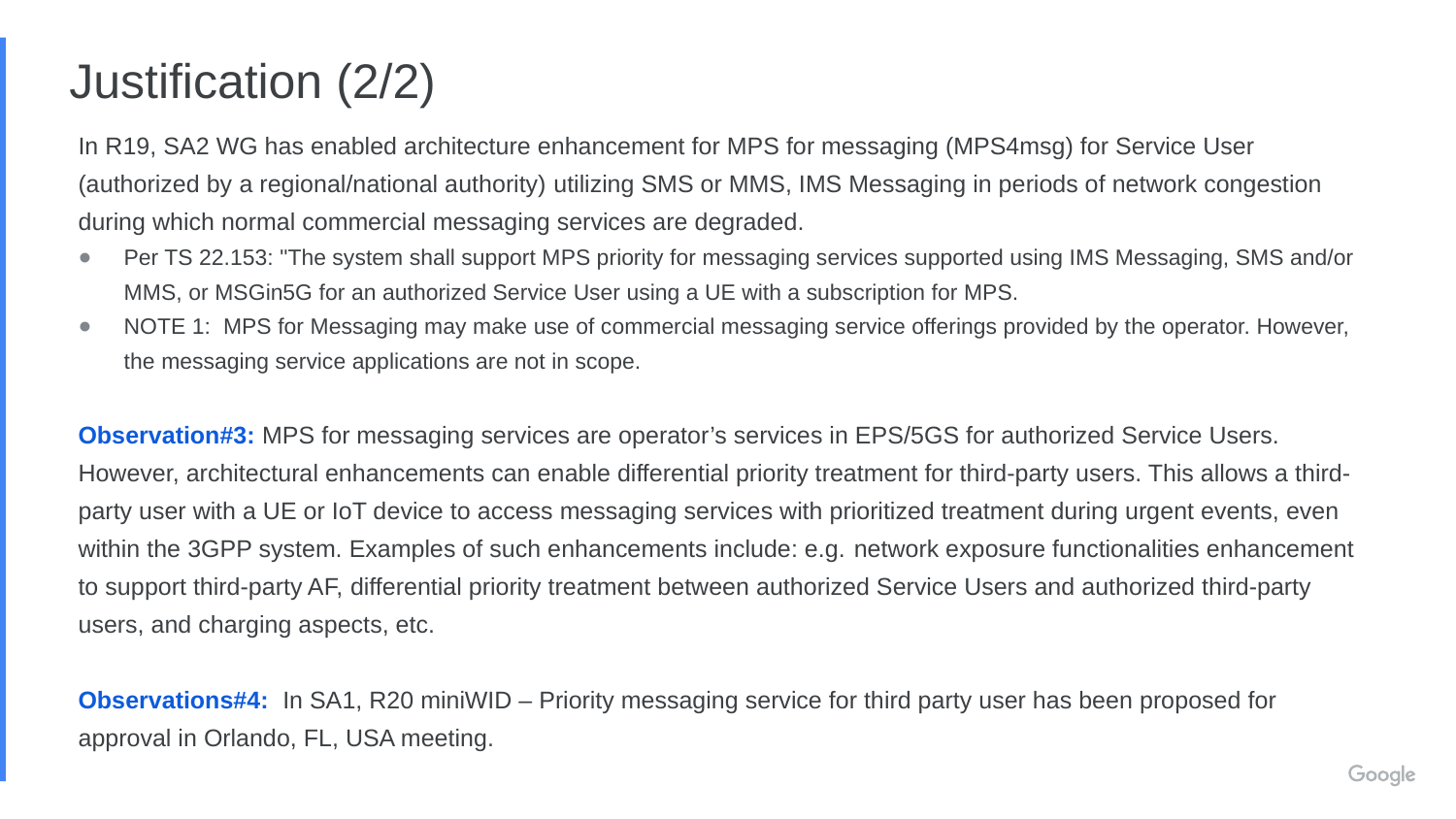

# Justification (2/2)
In R19, SA2 WG has enabled architecture enhancement for MPS for messaging (MPS4msg) for Service User (authorized by a regional/national authority) utilizing SMS or MMS, IMS Messaging in periods of network congestion during which normal commercial messaging services are degraded.
Per TS 22.153: "The system shall support MPS priority for messaging services supported using IMS Messaging, SMS and/or MMS, or MSGin5G for an authorized Service User using a UE with a subscription for MPS.
NOTE 1:  MPS for Messaging may make use of commercial messaging service offerings provided by the operator. However, the messaging service applications are not in scope.

Observation#3: MPS for messaging services are operator’s services in EPS/5GS for authorized Service Users. However, architectural enhancements can enable differential priority treatment for third-party users. This allows a third-party user with a UE or IoT device to access messaging services with prioritized treatment during urgent events, even within the 3GPP system. Examples of such enhancements include: e.g. network exposure functionalities enhancement to support third-party AF, differential priority treatment between authorized Service Users and authorized third-party users, and charging aspects, etc.

Observations#4:  In SA1, R20 miniWID – Priority messaging service for third party user has been proposed for approval in Orlando, FL, USA meeting.